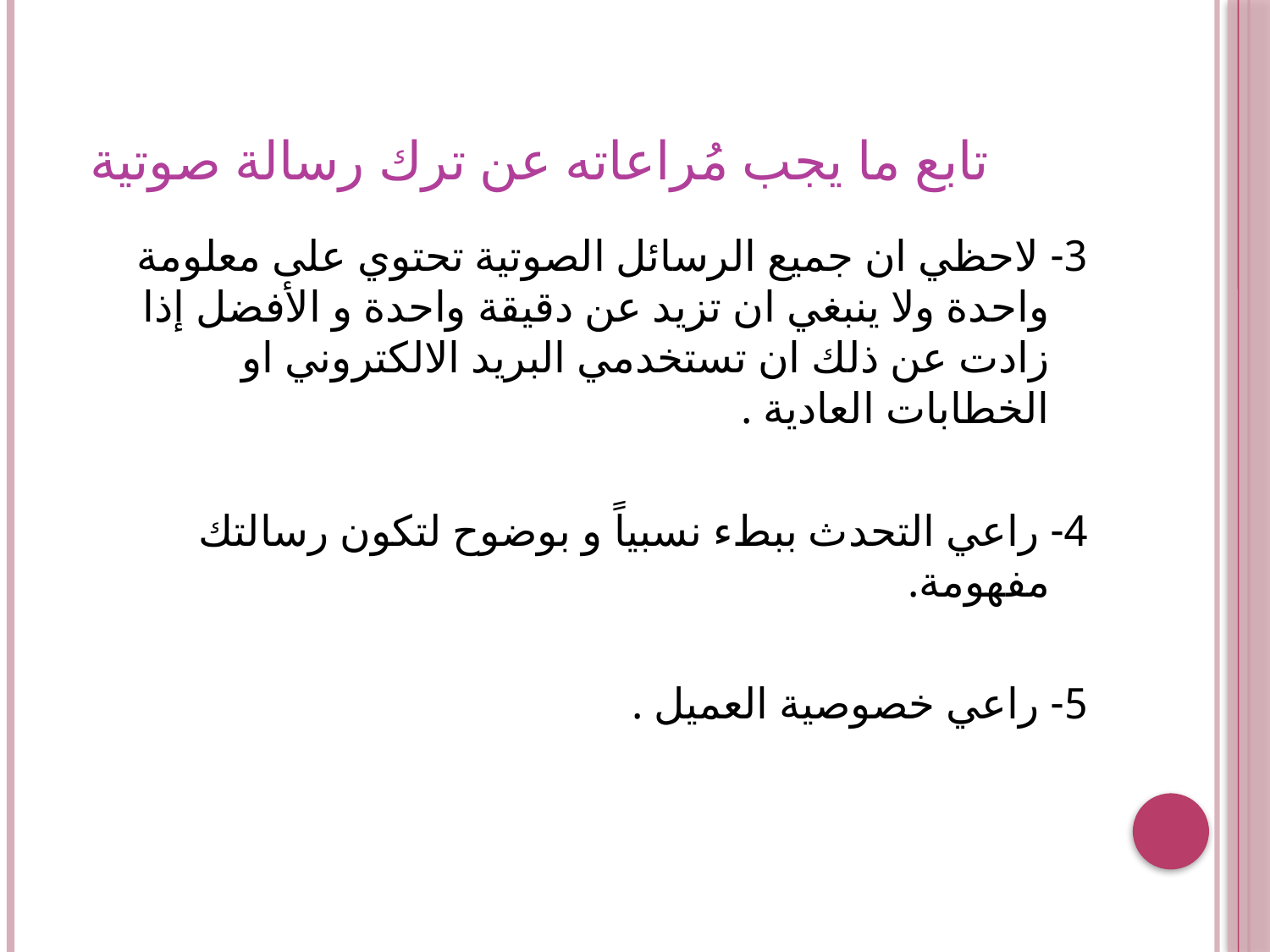

# تابع ما يجب مُراعاته عن ترك رسالة صوتية
3- لاحظي ان جميع الرسائل الصوتية تحتوي على معلومة واحدة ولا ينبغي ان تزيد عن دقيقة واحدة و الأفضل إذا زادت عن ذلك ان تستخدمي البريد الالكتروني او الخطابات العادية .

4- راعي التحدث ببطء نسبياً و بوضوح لتكون رسالتك مفهومة.

5- راعي خصوصية العميل .